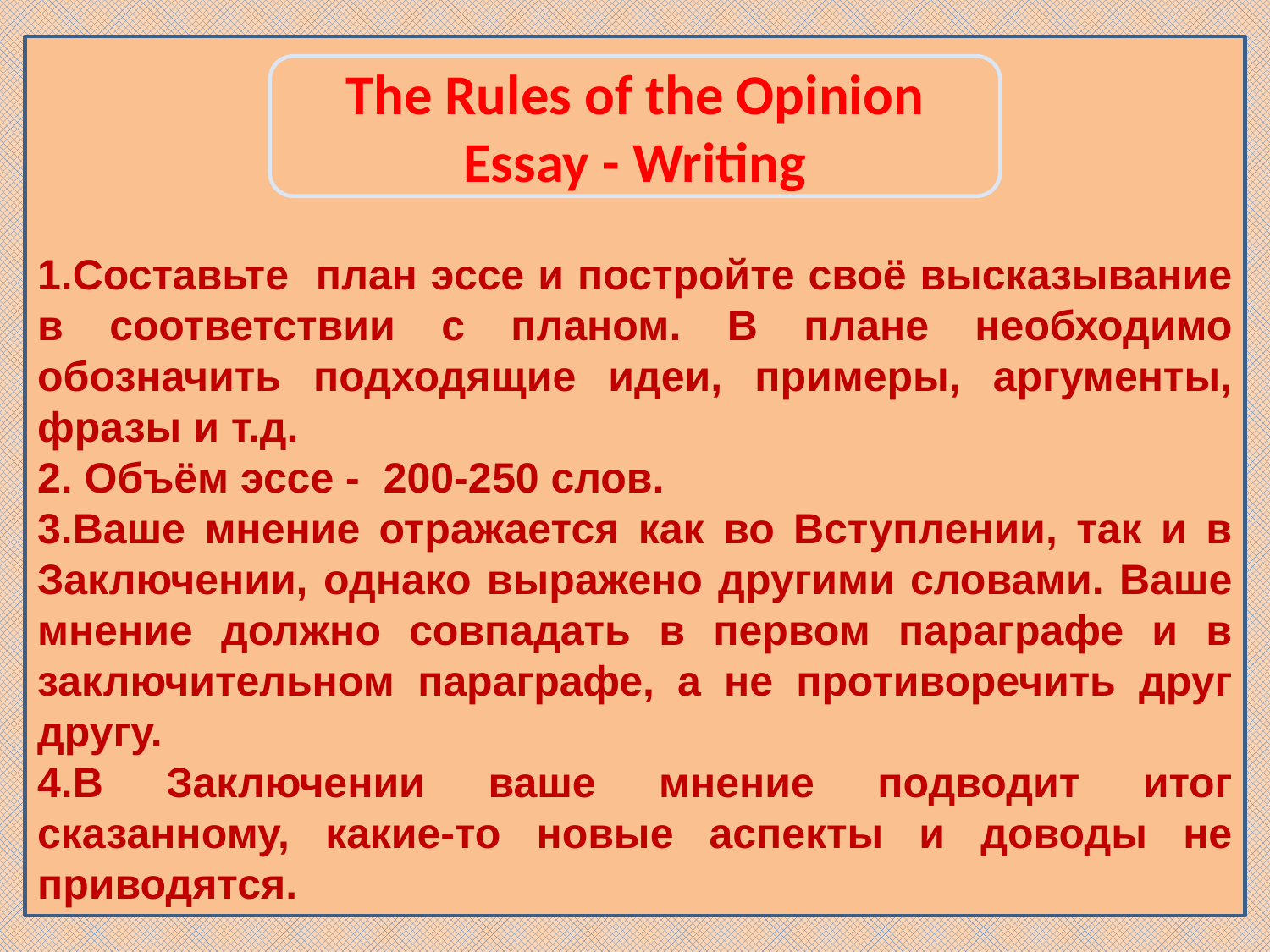

1.Составьте  план эссе и постройте своё высказывание в соответствии с планом. В плане необходимо обозначить подходящие идеи, примеры, аргументы, фразы и т.д.
2. Объём эссе -  200-250 слов.
3.Ваше мнение отражается как во Вступлении, так и в Заключении, однако выражено другими словами. Ваше мнение должно совпадать в первом параграфе и в заключительном параграфе, а не противоречить друг другу.
4.В Заключении ваше мнение подводит итог сказанному, какие-то новые аспекты и доводы не приводятся.
The Rules of the Opinion Essay - Writing